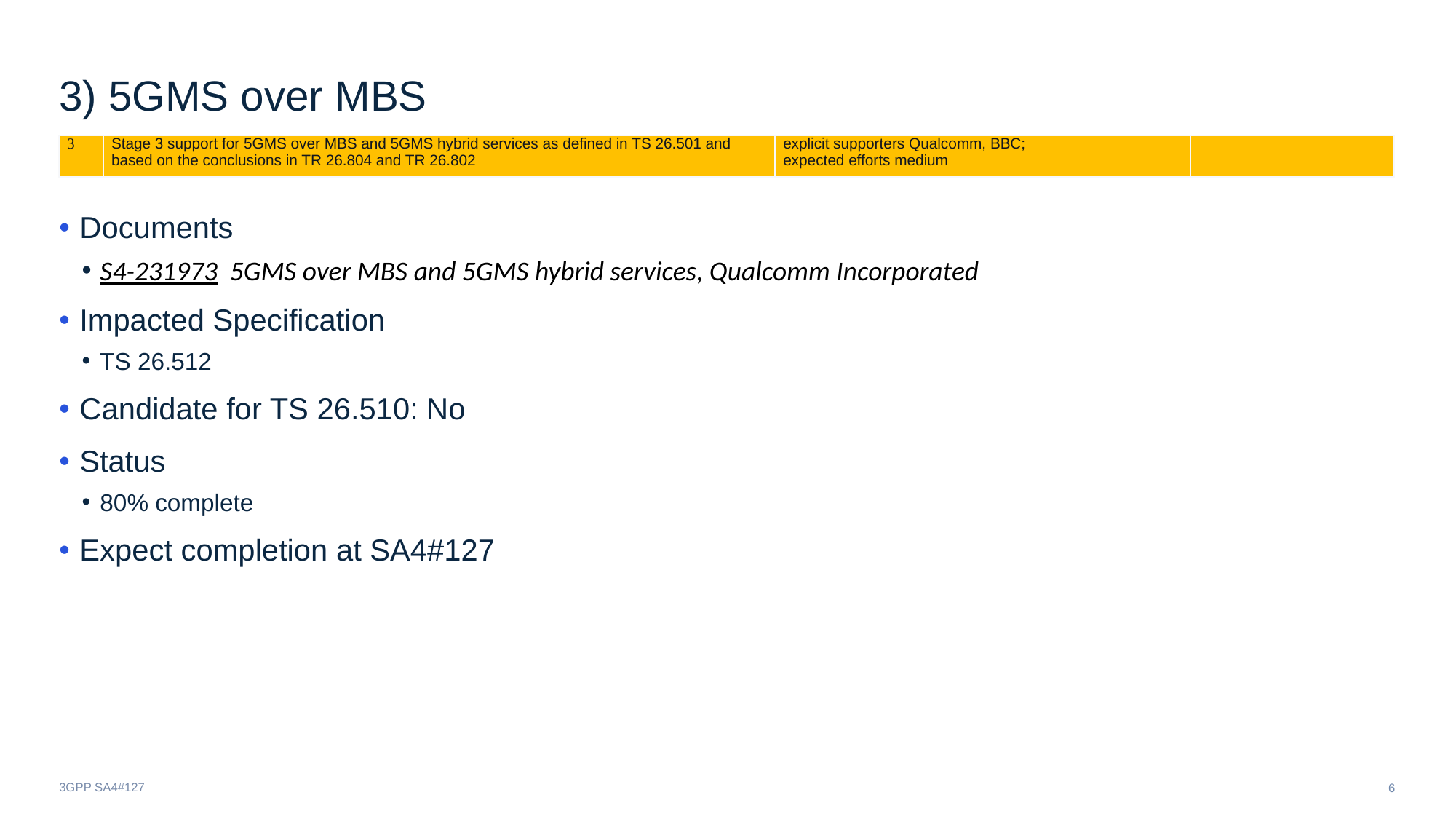

# 3) 5GMS over MBS
| 3 | Stage 3 support for 5GMS over MBS and 5GMS hybrid services as defined in TS 26.501 and based on the conclusions in TR 26.804 and TR 26.802 | explicit supporters Qualcomm, BBC; expected efforts medium |  |
| --- | --- | --- | --- |
Documents
S4-231973  5GMS over MBS and 5GMS hybrid services, Qualcomm Incorporated
Impacted Specification
TS 26.512
Candidate for TS 26.510: No
Status
80% complete
Expect completion at SA4#127
3GPP SA4#127